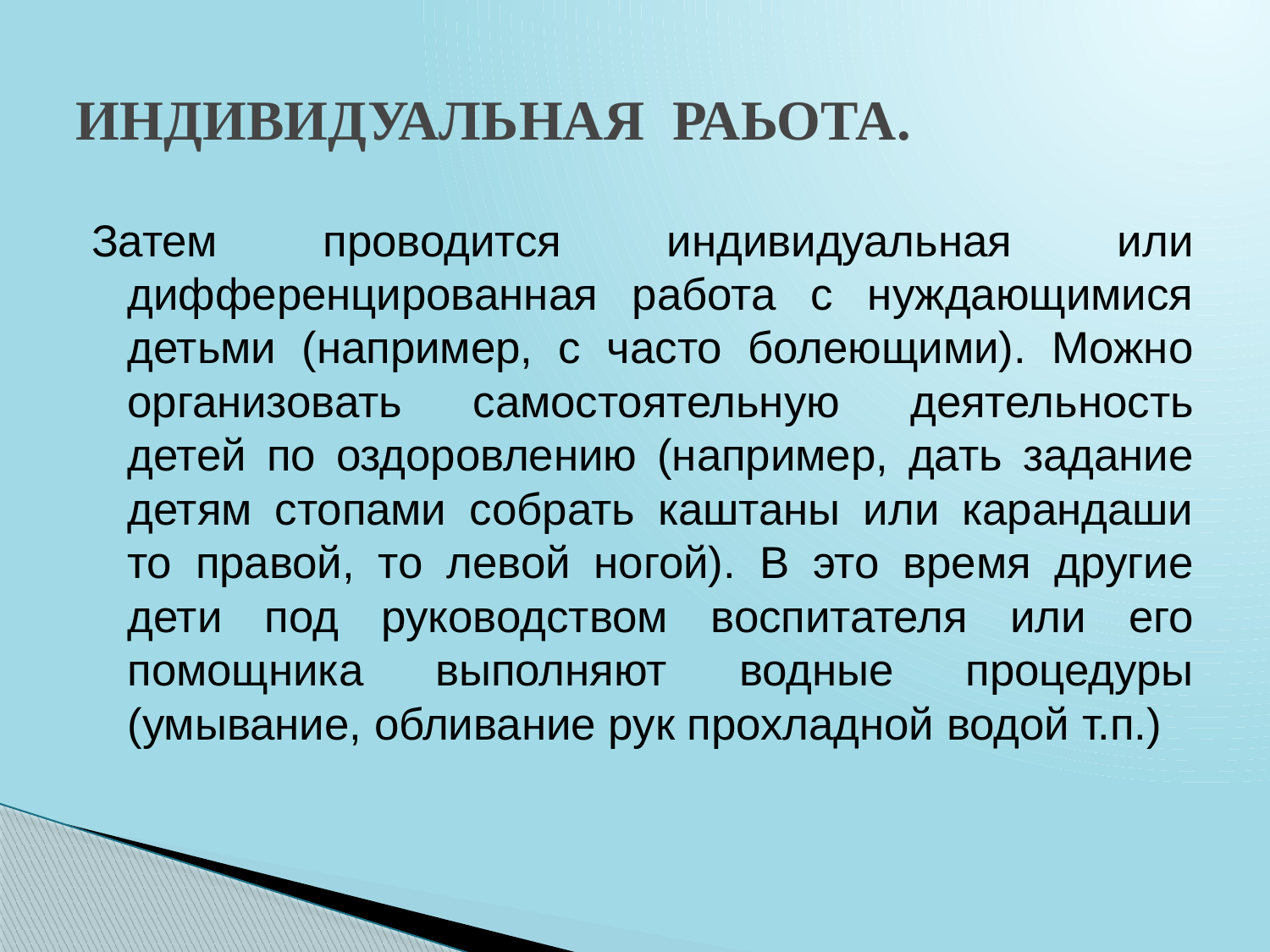

# ИНДИВИДУАЛЬНАЯ  РАЬОТА.
Затем проводится индивидуальная или дифференцированная работа с нуждающимися детьми (например, с часто болеющими). Можно организовать самостоятельную деятельность детей по оздоровлению (например, дать задание детям стопами собрать каштаны или карандаши то правой, то левой ногой). В это время другие дети под руководством воспитателя или его помощника выполняют водные процедуры (умывание, обливание рук прохладной водой т.п.)